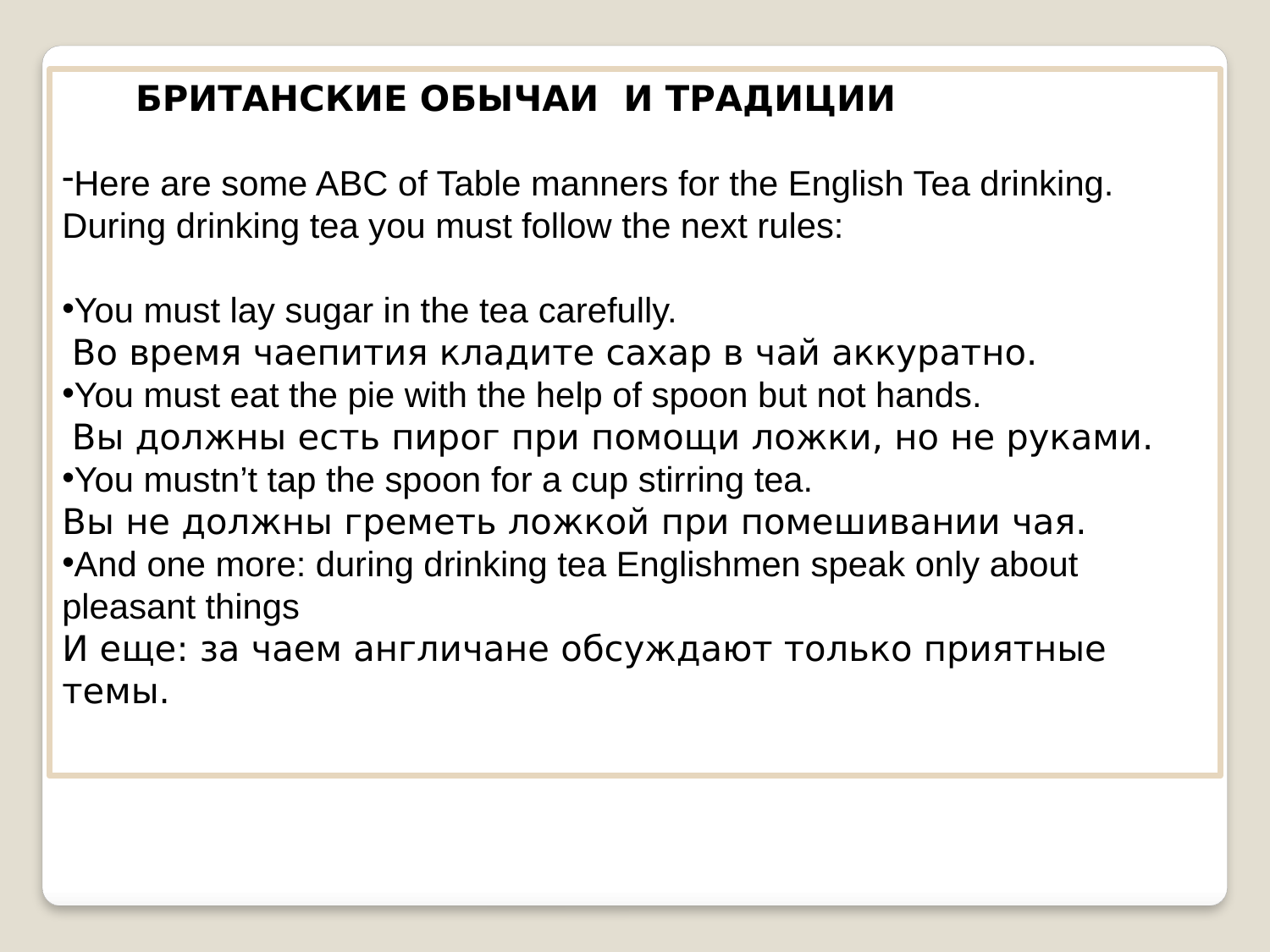

Британские обычаи  и традиции

Here are some ABC of Table manners for the English Tea drinking. During drinking tea you must follow the next rules:

You must lay sugar in the tea carefully.
 Во время чаепития кладите сахар в чай аккуратно.
You must eat the pie with the help of spoon but not hands.
 Вы должны есть пирог при помощи ложки, но не руками.
You mustn’t tap the spoon for a cup stirring tea.
Вы не должны греметь ложкой при помешивании чая.
And one more: during drinking tea Englishmen speak only about pleasant things
И еще: за чаем англичане обсуждают только приятные темы.